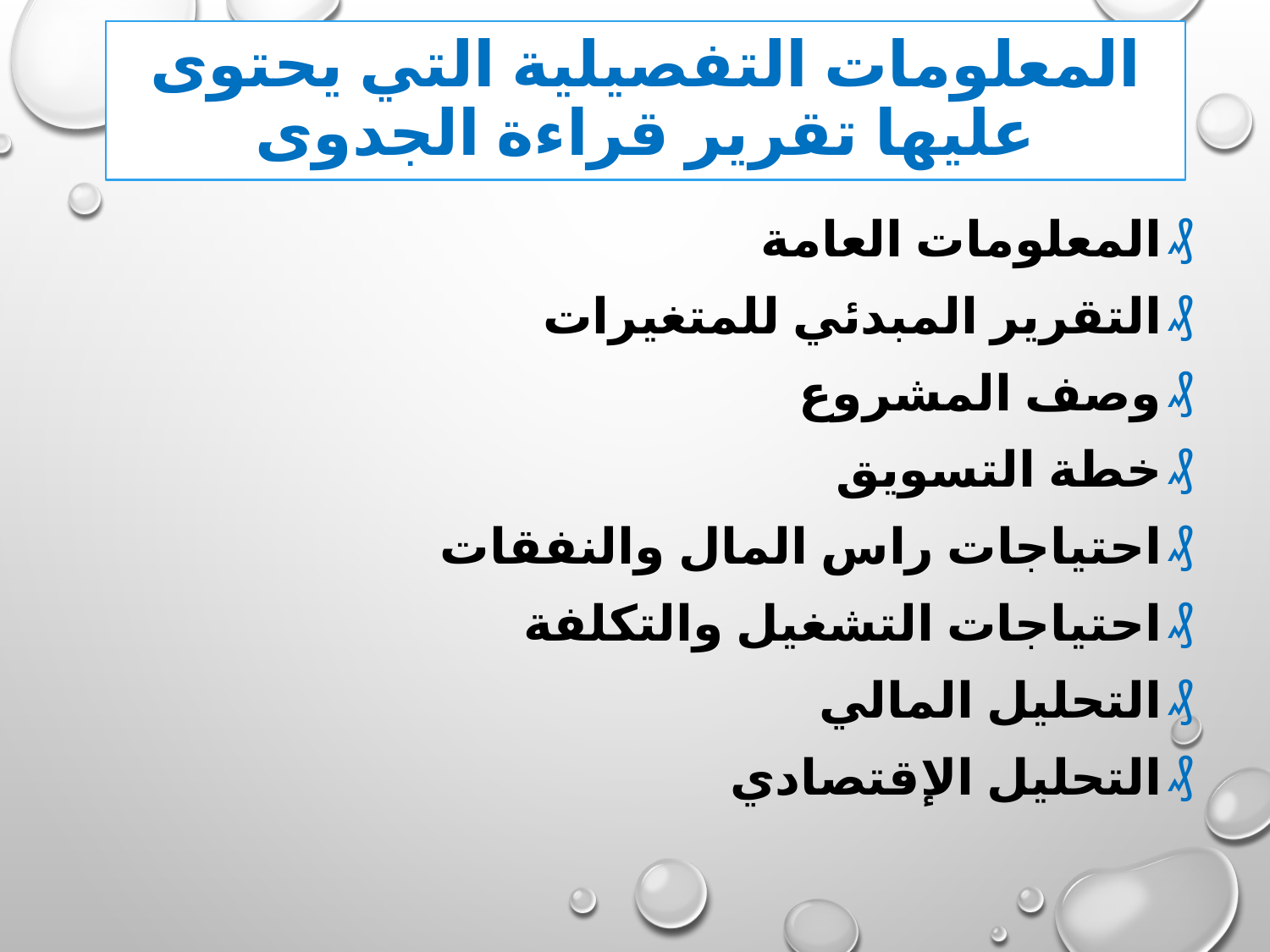

# المعلومات التفصيلية التي يحتوى عليها تقرير قراءة الجدوى
المعلومات العامة
التقرير المبدئي للمتغيرات
وصف المشروع
خطة التسويق
احتياجات راس المال والنفقات
احتياجات التشغيل والتكلفة
التحليل المالي
التحليل الإقتصادي